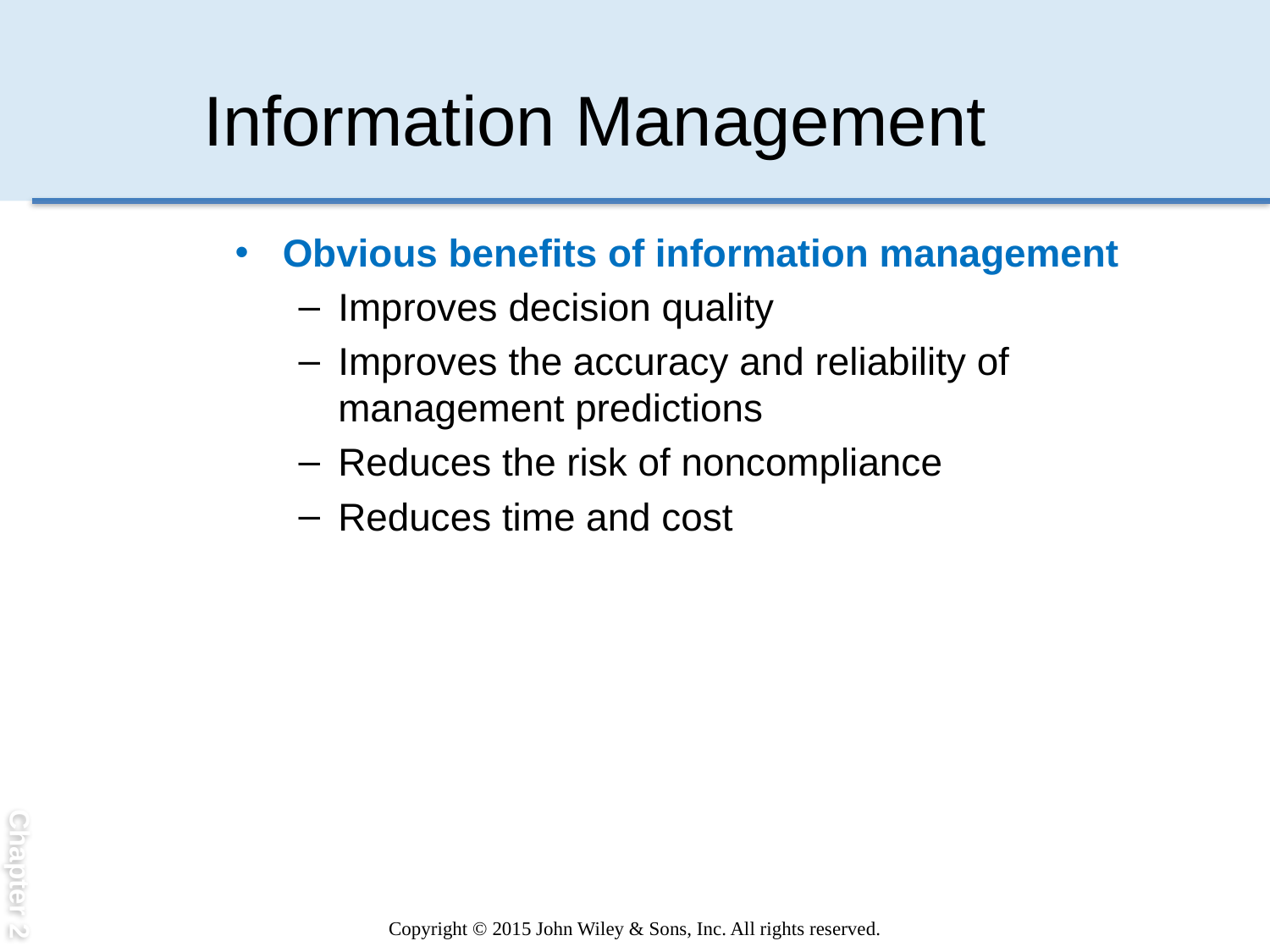

Chapter 2
# Information Management
Obvious benefits of information management
Improves decision quality
Improves the accuracy and reliability of management predictions
Reduces the risk of noncompliance
Reduces time and cost